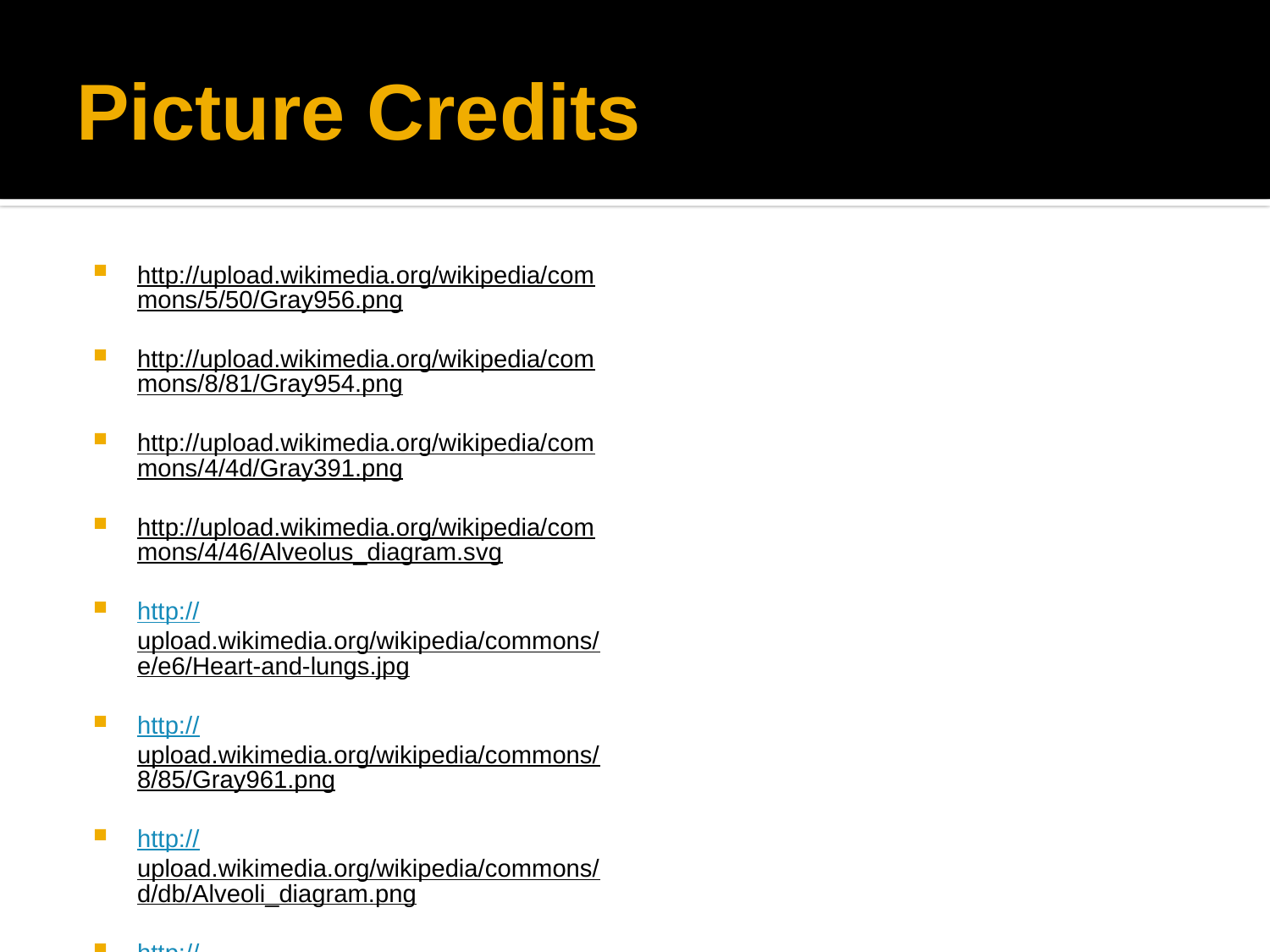

# Picture Credits
http://upload.wikimedia.org/wikipedia/commons/5/50/Gray956.png
http://upload.wikimedia.org/wikipedia/commons/8/81/Gray954.png
http://upload.wikimedia.org/wikipedia/commons/4/4d/Gray391.png
http://upload.wikimedia.org/wikipedia/commons/4/46/Alveolus_diagram.svg
http://upload.wikimedia.org/wikipedia/commons/e/e6/Heart-and-lungs.jpg
http://upload.wikimedia.org/wikipedia/commons/8/85/Gray961.png
http://upload.wikimedia.org/wikipedia/commons/d/db/Alveoli_diagram.png
http://upload.wikimedia.org/wikipedia/commons/9/9f/Illu_conducting_passages.svg